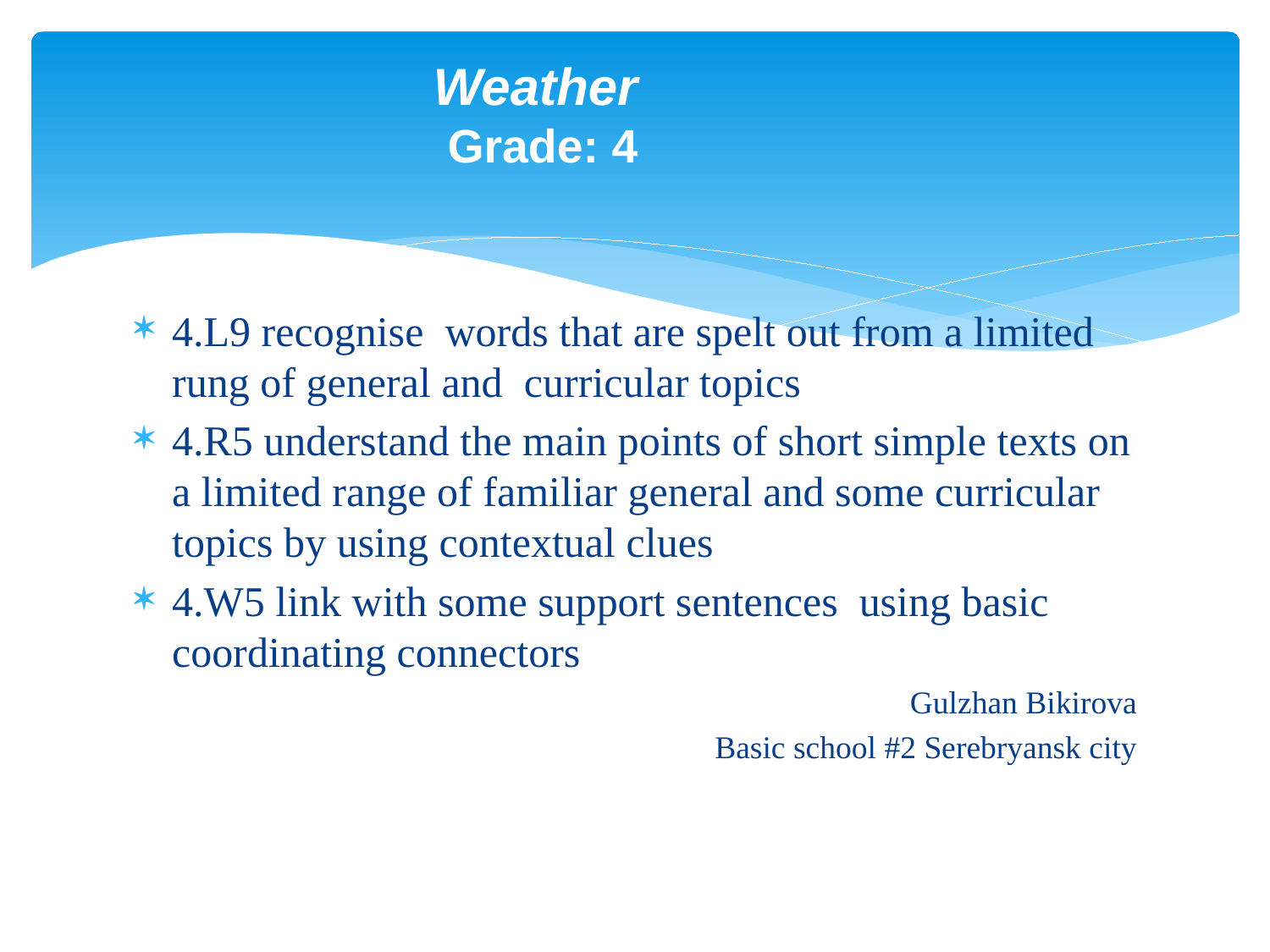

# Weather Grade: 4
4.L9 recognise  words that are spelt out from a limited rung of general and  curricular topics
4.R5 understand the main points of short simple texts on a limited range of familiar general and some curricular topics by using contextual clues
4.W5 link with some support sentences  using basic coordinating connectors
Gulzhan Bikirova
Basic school #2 Serebryansk city